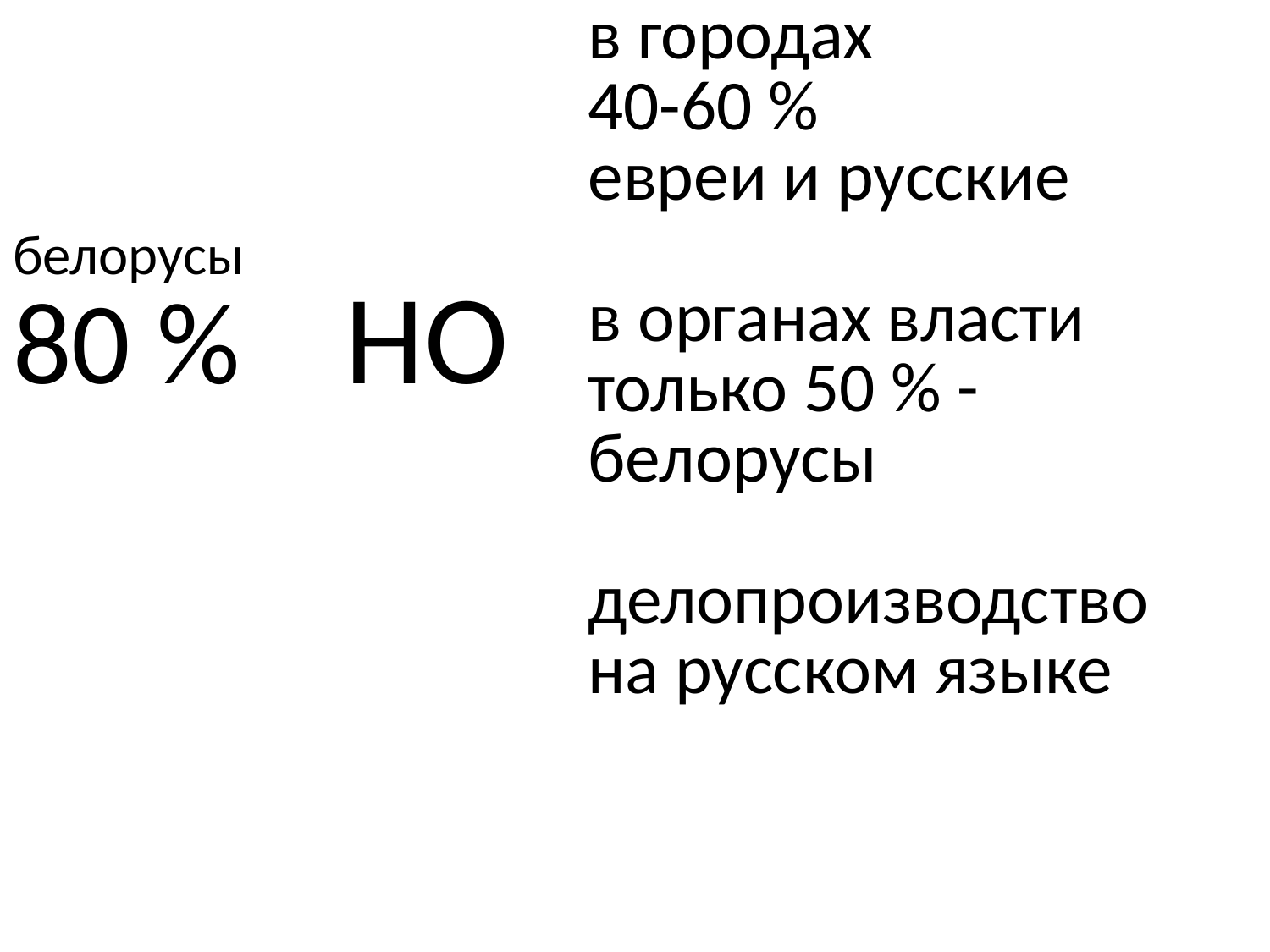

| белорусы 80 % НО | в городах 40-60 % евреи и русские в органах власти только 50 % - белорусы делопроизводство на русском языке |
| --- | --- |